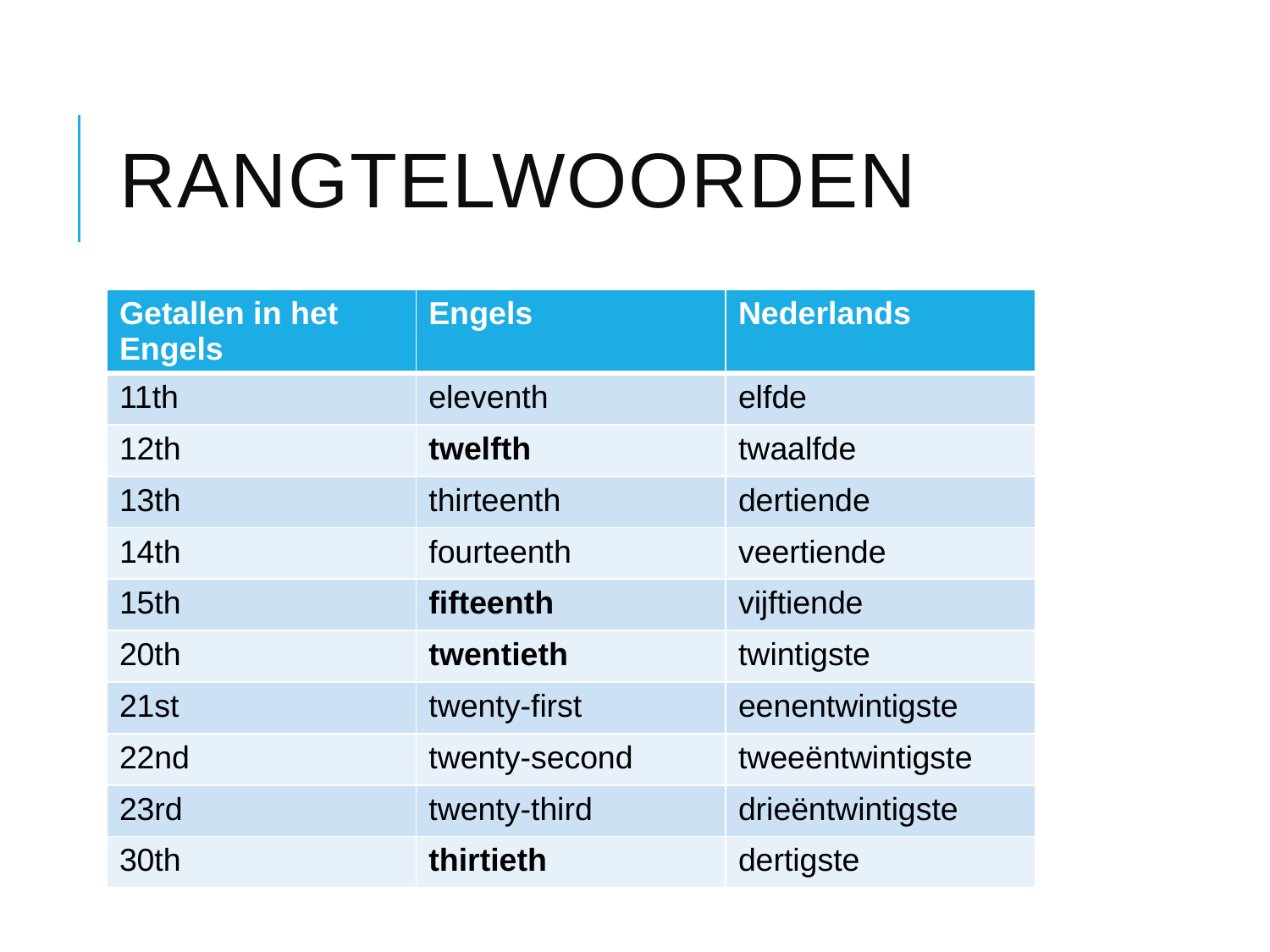

# rangtelwoorden
| Getallen in het Engels | Engels | Nederlands |
| --- | --- | --- |
| 11th | eleventh | elfde |
| 12th | twelfth | twaalfde |
| 13th | thirteenth | dertiende |
| 14th | fourteenth | veertiende |
| 15th | fifteenth | vijftiende |
| 20th | twentieth | twintigste |
| 21st | twenty-first | eenentwintigste |
| 22nd | twenty-second | tweeëntwintigste |
| 23rd | twenty-third | drieëntwintigste |
| 30th | thirtieth | dertigste |